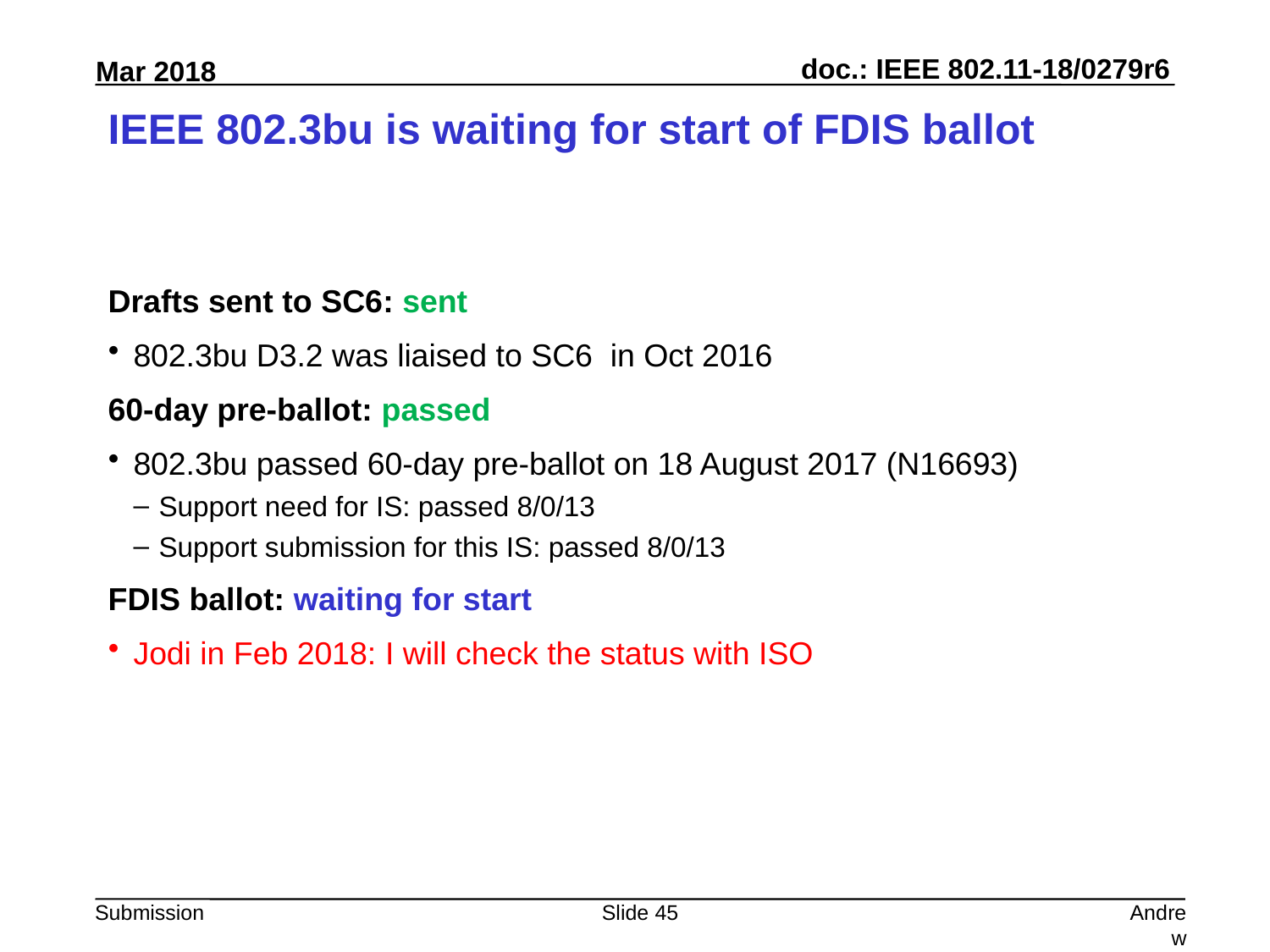

# IEEE 802.3bu is waiting for start of FDIS ballot
Drafts sent to SC6: sent
802.3bu D3.2 was liaised to SC6  in Oct 2016
60-day pre-ballot: passed
802.3bu passed 60-day pre-ballot on 18 August 2017 (N16693)
Support need for IS: passed 8/0/13
Support submission for this IS: passed 8/0/13
FDIS ballot: waiting for start
Jodi in Feb 2018: I will check the status with ISO

Slide 45
Andrew Myles, Cisco